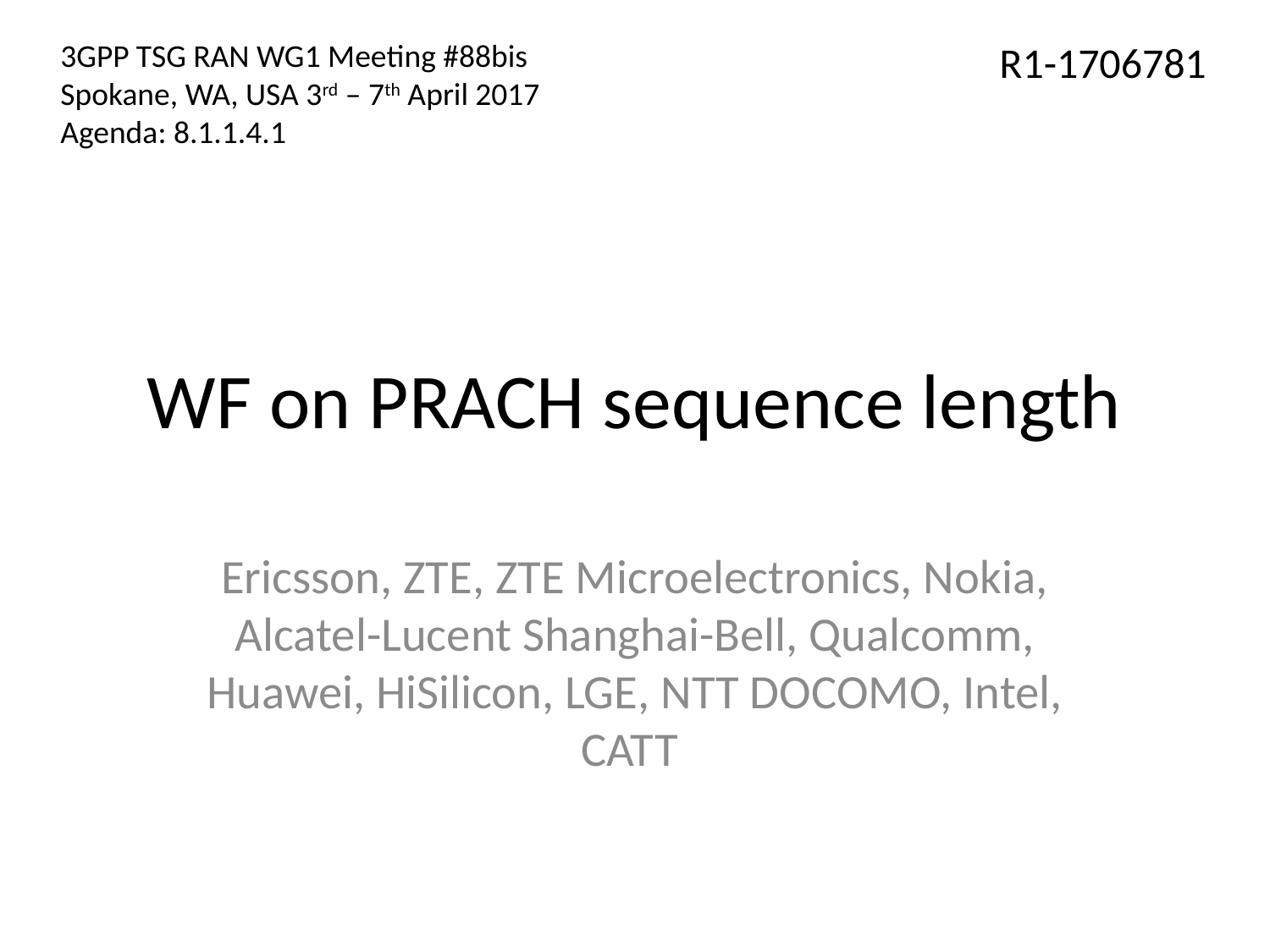

3GPP TSG RAN WG1 Meeting #88bis
Spokane, WA, USA 3rd – 7th April 2017
Agenda: 8.1.1.4.1
R1-1706781
# WF on PRACH sequence length
Ericsson, ZTE, ZTE Microelectronics, Nokia, Alcatel-Lucent Shanghai-Bell, Qualcomm, Huawei, HiSilicon, LGE, NTT DOCOMO, Intel, CATT